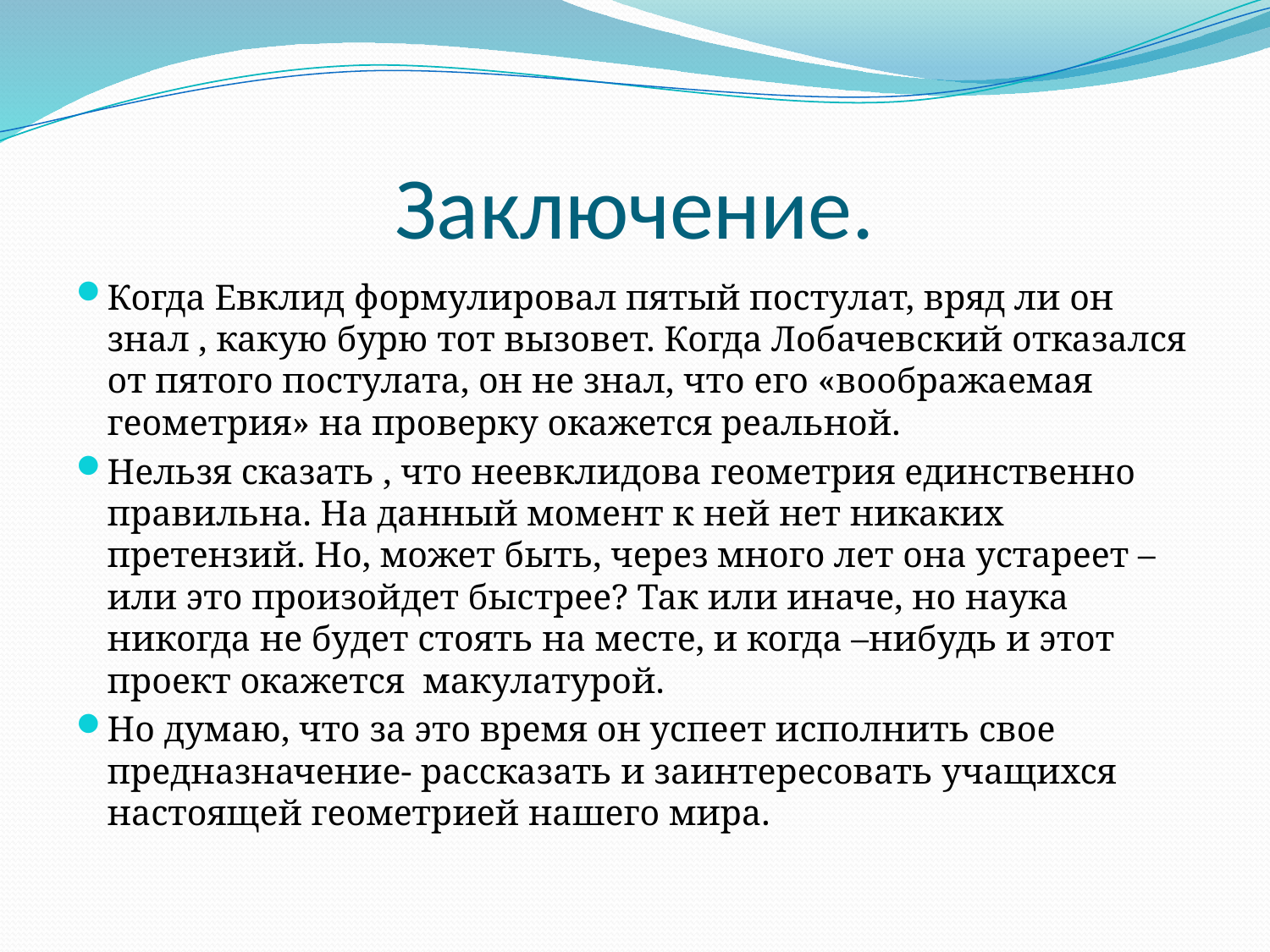

# Заключение.
Когда Евклид формулировал пятый постулат, вряд ли он знал , какую бурю тот вызовет. Когда Лобачевский отказался от пятого постулата, он не знал, что его «воображаемая геометрия» на проверку окажется реальной.
Нельзя сказать , что неевклидова геометрия единственно правильна. На данный момент к ней нет никаких претензий. Но, может быть, через много лет она устареет – или это произойдет быстрее? Так или иначе, но наука никогда не будет стоять на месте, и когда –нибудь и этот проект окажется  макулатурой.
Но думаю, что за это время он успеет исполнить свое предназначение- рассказать и заинтересовать учащихся настоящей геометрией нашего мира.